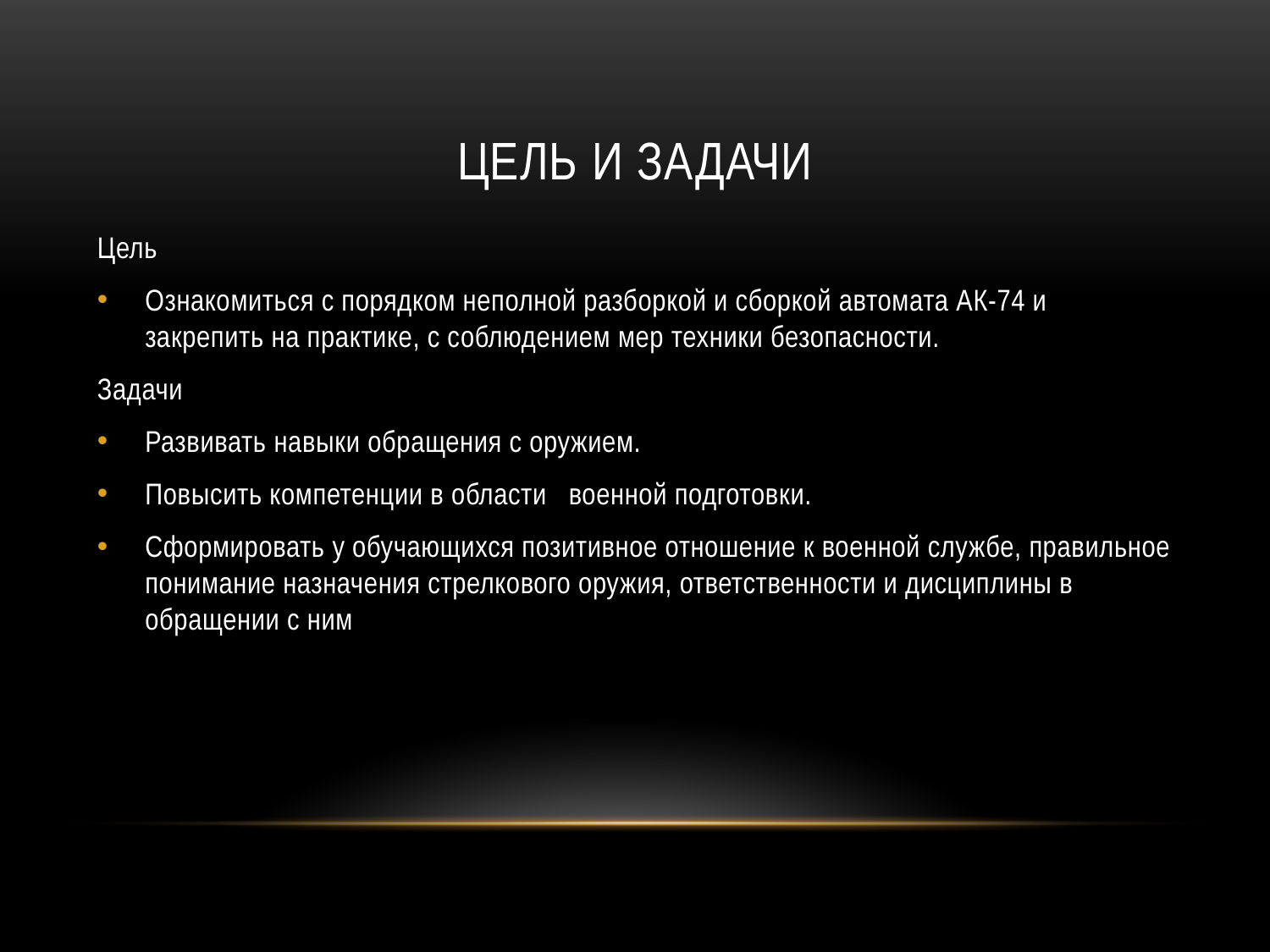

# Цель и задачи
Цель
Ознакомиться с порядком неполной разборкой и сборкой автомата АК-74 и закрепить на практике, с соблюдением мер техники безопасности.
Задачи
Развивать навыки обращения с оружием.
Повысить компетенции в области   военной подготовки.
Сформировать у обучающихся позитивное отношение к военной службе, правильное понимание назначения стрелкового оружия, ответственности и дисциплины в обращении с ним